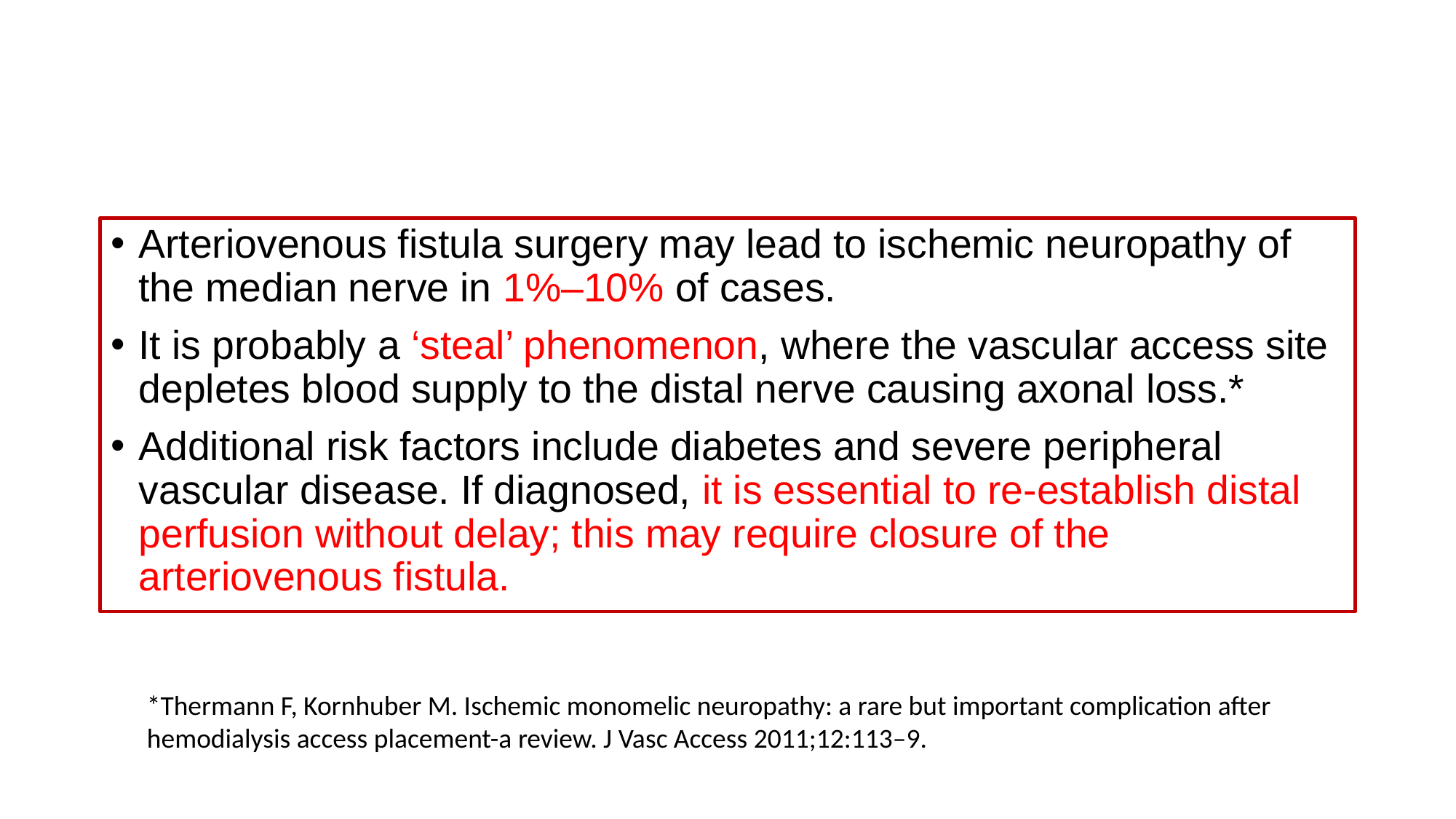

#
Arteriovenous fistula surgery may lead to ischemic neuropathy of the median nerve in 1%–10% of cases.
It is probably a ‘steal’ phenomenon, where the vascular access site depletes blood supply to the distal nerve causing axonal loss.*
Additional risk factors include diabetes and severe peripheral vascular disease. If diagnosed, it is essential to re-establish distal perfusion without delay; this may require closure of the arteriovenous fistula.

*Thermann F, Kornhuber M. Ischemic monomelic neuropathy: a rare but important complication after hemodialysis access placement-a review. J Vasc Access 2011;12:113–9.